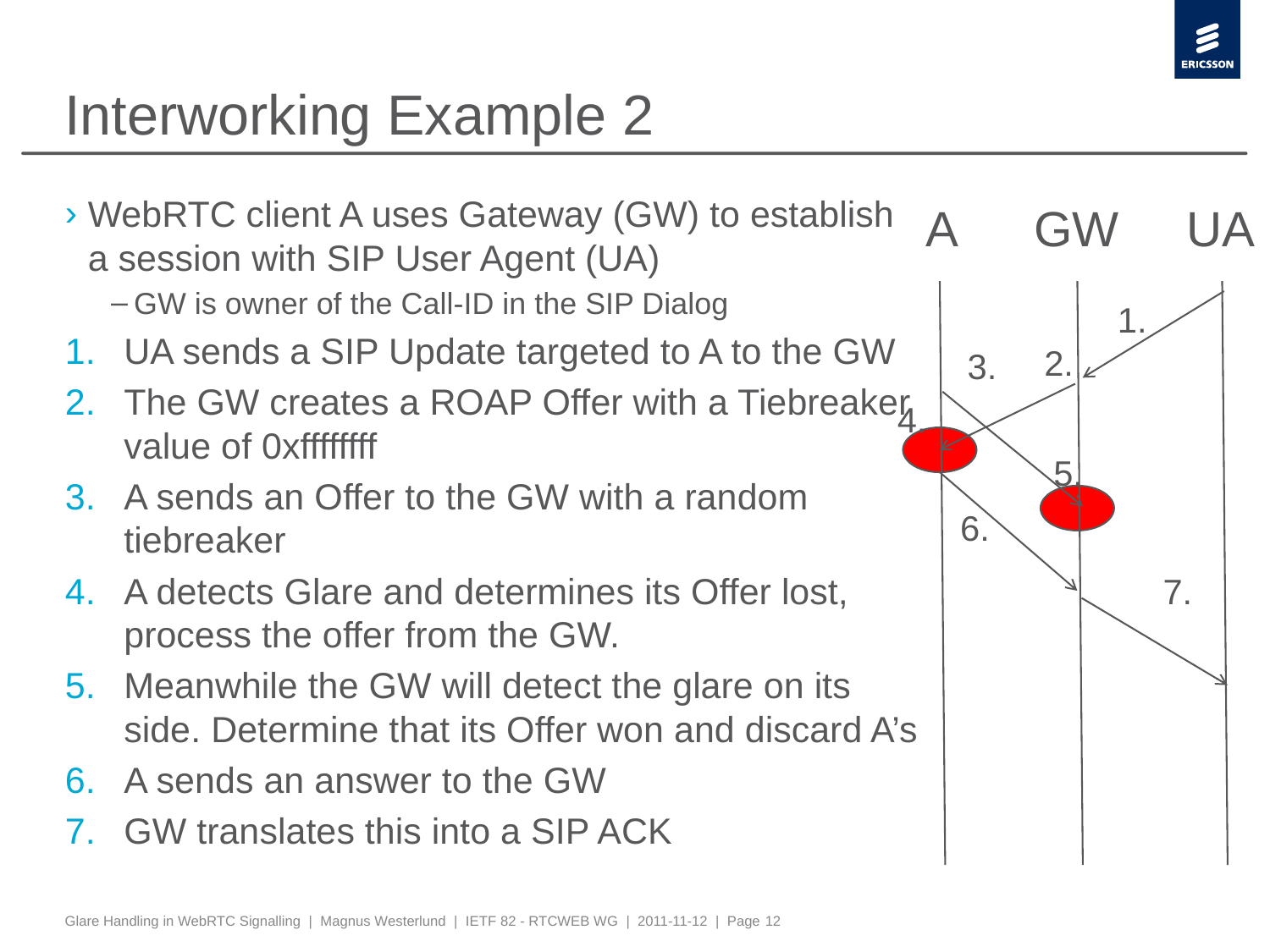

# Interworking Example 2
WebRTC client A uses Gateway (GW) to establish a session with SIP User Agent (UA)
GW is owner of the Call-ID in the SIP Dialog
UA sends a SIP Update targeted to A to the GW
The GW creates a ROAP Offer with a Tiebreaker value of 0xffffffff
A sends an Offer to the GW with a random tiebreaker
A detects Glare and determines its Offer lost, process the offer from the GW.
Meanwhile the GW will detect the glare on its side. Determine that its Offer won and discard A’s
A sends an answer to the GW
GW translates this into a SIP ACK

A
GW
UA
1.
2.
3.
4.

5.

6.
7.